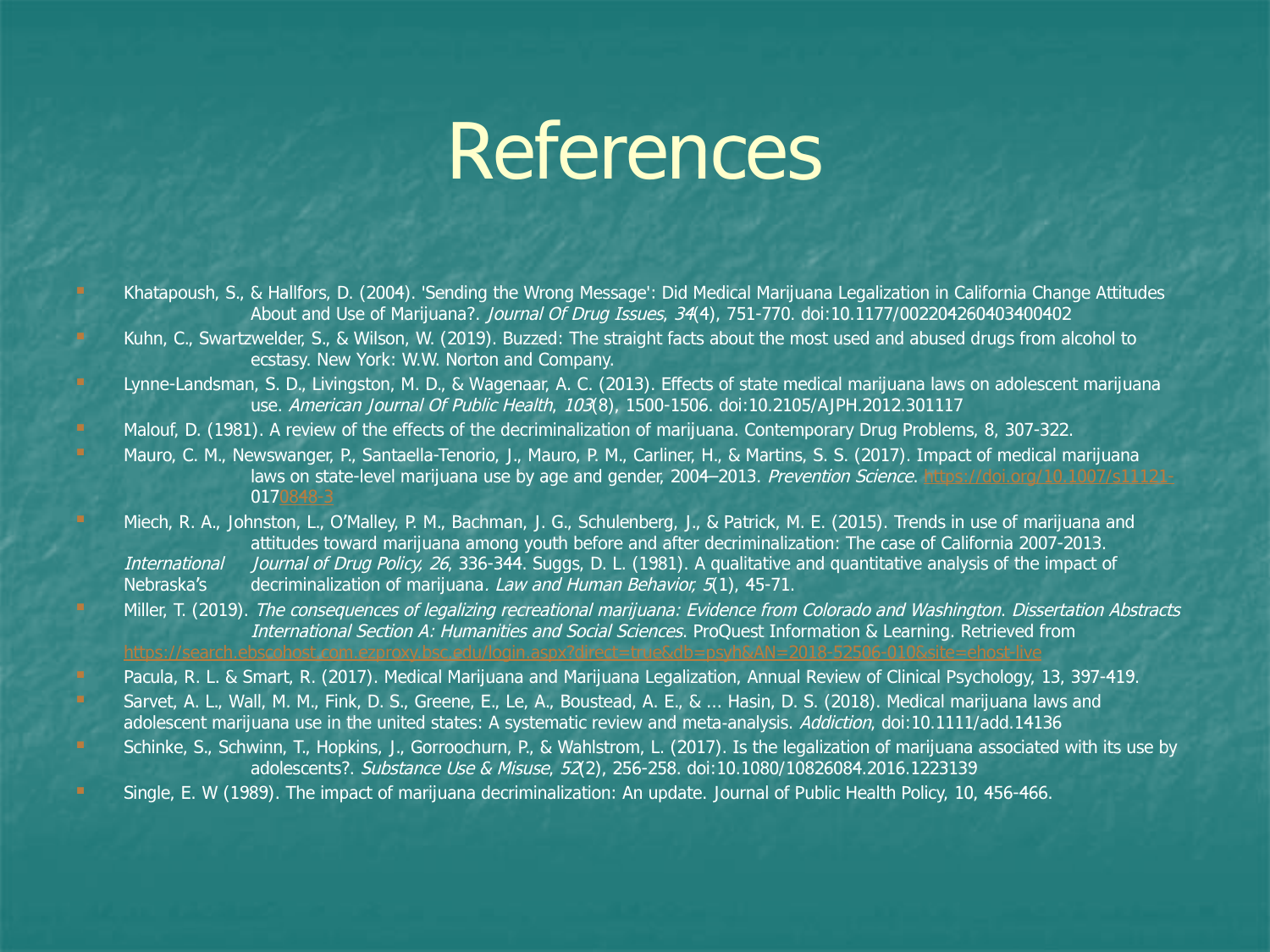

# References
Khatapoush, S., & Hallfors, D. (2004). 'Sending the Wrong Message': Did Medical Marijuana Legalization in California Change Attitudes 	About and Use of Marijuana?. Journal Of Drug Issues, 34(4), 751-770. doi:10.1177/002204260403400402
Kuhn, C., Swartzwelder, S., & Wilson, W. (2019). Buzzed: The straight facts about the most used and abused drugs from alcohol to 	ecstasy. New York: W.W. Norton and Company.
Lynne-Landsman, S. D., Livingston, M. D., & Wagenaar, A. C. (2013). Effects of state medical marijuana laws on adolescent marijuana 	use. American Journal Of Public Health, 103(8), 1500-1506. doi:10.2105/AJPH.2012.301117
Malouf, D. (1981). A review of the effects of the decriminalization of marijuana. Contemporary Drug Problems, 8, 307-322.
Mauro, C. M., Newswanger, P., Santaella-Tenorio, J., Mauro, P. M., Carliner, H., & Martins, S. S. (2017). Impact of medical marijuana 	laws on state-level marijuana use by age and gender, 2004–2013. Prevention Science. https://doi.org/10.1007/s11121-	0170848-3
Miech, R. A., Johnston, L., O’Malley, P. M., Bachman, J. G., Schulenberg, J., & Patrick, M. E. (2015). Trends in use of marijuana and 	attitudes toward marijuana among youth before and after decriminalization: The case of California 2007-2013. International 	Journal of Drug Policy, 26, 336-344. Suggs, D. L. (1981). A qualitative and quantitative analysis of the impact of Nebraska’s 	decriminalization of marijuana. Law and Human Behavior, 5(1), 45-71.
Miller, T. (2019). The consequences of legalizing recreational marijuana: Evidence from Colorado and Washington. Dissertation Abstracts 	International Section A: Humanities and Social Sciences. ProQuest Information & Learning. Retrieved from 	https://search.ebscohost.com.ezproxy.bsc.edu/login.aspx?direct=true&db=psyh&AN=2018-52506-010&site=ehost-live
Pacula, R. L. & Smart, R. (2017). Medical Marijuana and Marijuana Legalization, Annual Review of Clinical Psychology, 13, 397-419.
Sarvet, A. L., Wall, M. M., Fink, D. S., Greene, E., Le, A., Boustead, A. E., & ... Hasin, D. S. (2018). Medical marijuana laws and 	adolescent marijuana use in the united states: A systematic review and meta‐analysis. Addiction, doi:10.1111/add.14136
Schinke, S., Schwinn, T., Hopkins, J., Gorroochurn, P., & Wahlstrom, L. (2017). Is the legalization of marijuana associated with its use by 	adolescents?. Substance Use & Misuse, 52(2), 256-258. doi:10.1080/10826084.2016.1223139
Single, E. W (1989). The impact of marijuana decriminalization: An update. Journal of Public Health Policy, 10, 456-466.